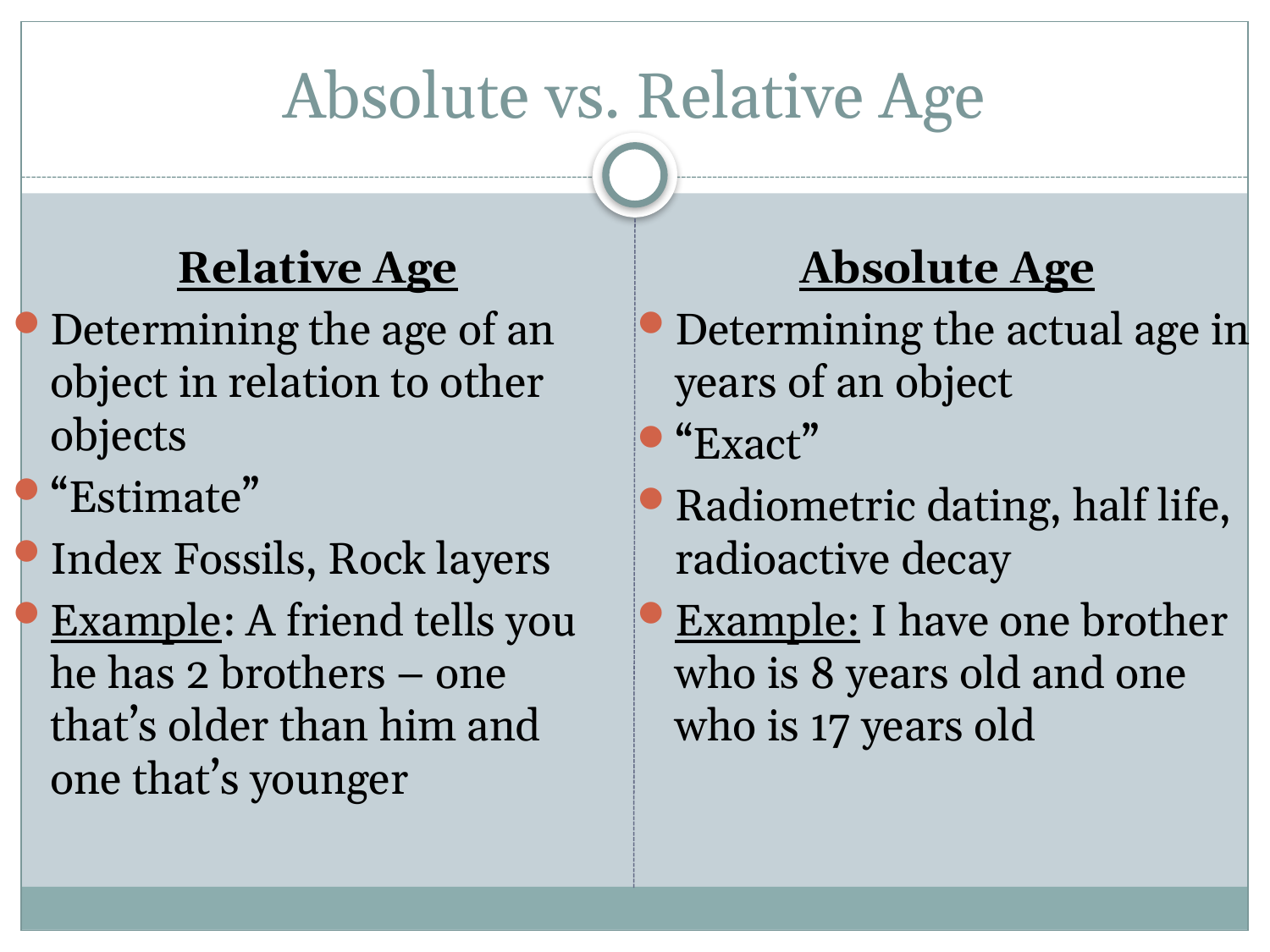

# Absolute vs. Relative Age
Relative Age
Determining the age of an object in relation to other objects
“Estimate”
Index Fossils, Rock layers
Example: A friend tells you he has 2 brothers – one that’s older than him and one that’s younger

Absolute Age
Determining the actual age in years of an object
“Exact”
Radiometric dating, half life, radioactive decay
Example: I have one brother who is 8 years old and one who is 17 years old